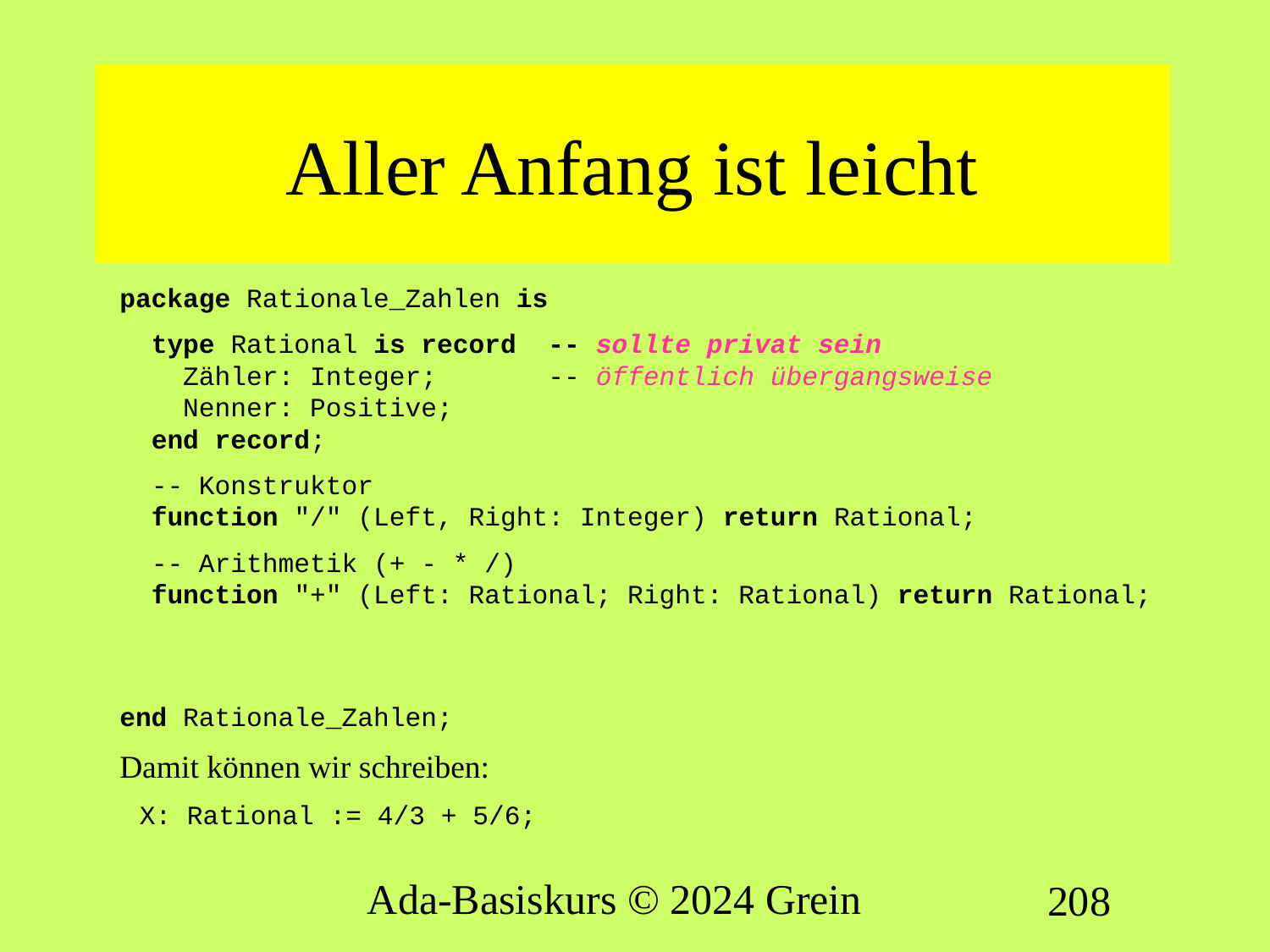

# Aller Anfang ist leicht
package Rationale_Zahlen is
  type Rational is record  -- sollte privat sein
    Zähler: Integer;       -- öffentlich übergangsweise
    Nenner: Positive;
  end record;
  -- Konstruktor
  function "/" (Left, Right: Integer) return Rational;
  -- Arithmetik (+ - * /)
  function "+" (Left: Rational; Right: Rational) return Rational;

end Rationale_Zahlen;
Damit können wir schreiben:
  X: Rational := 4/3 + 5/6;
Ada-Basiskurs © 2024 Grein
208